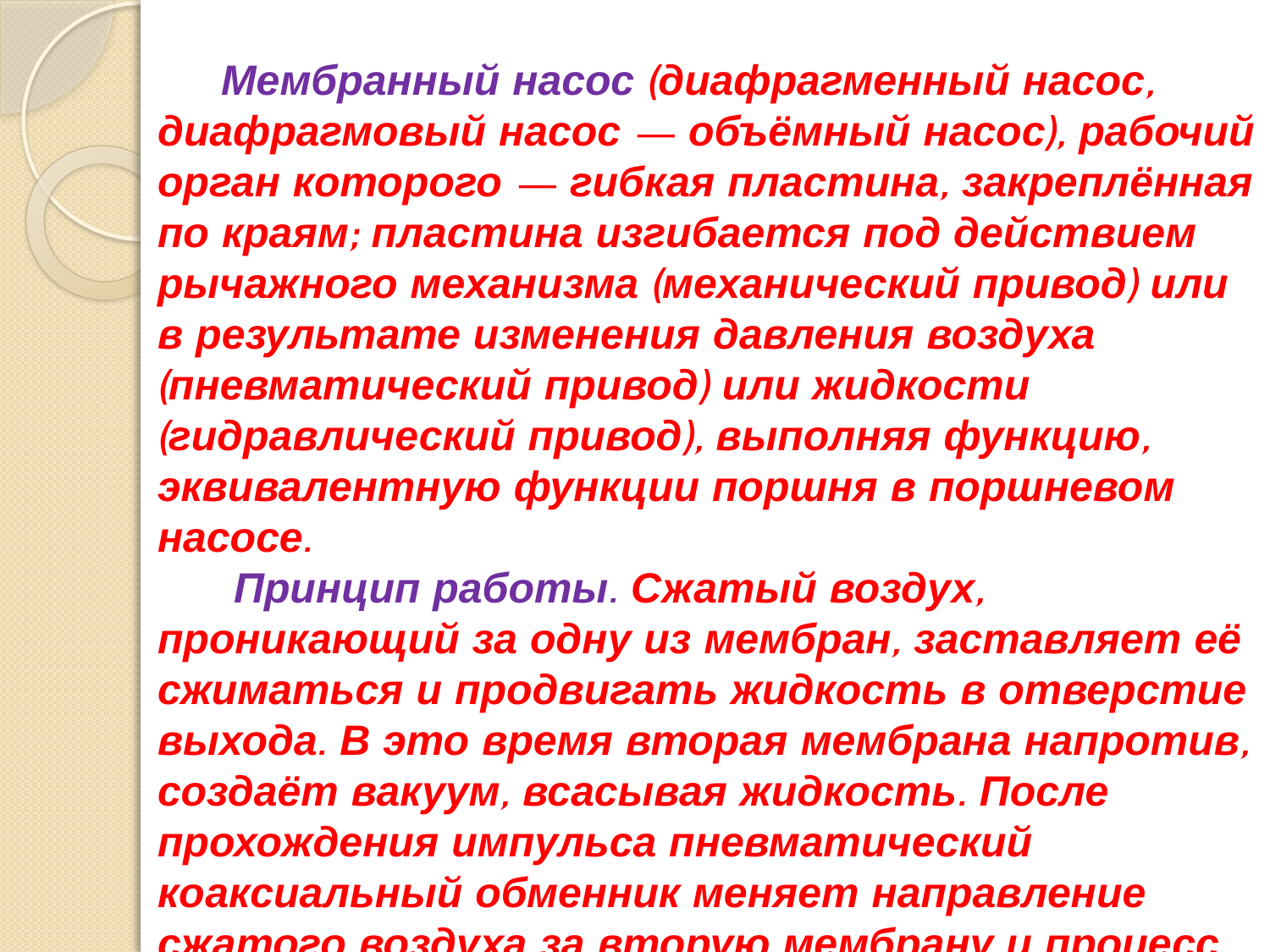

Мембранный насос (диафрагменный насос, диафрагмовый насос — объёмный насос), рабочий орган которого — гибкая пластина, закреплённая по краям; пластина изгибается под действием рычажного механизма (механический привод) или в результате изменения давления воздуха (пневматический привод) или жидкости (гидравлический привод), выполняя функцию, эквивалентную функции поршня в поршневом насосе.
      Принцип работы. Сжатый воздух, проникающий за одну из мембран, заставляет её сжиматься и продвигать жидкость в отверстие выхода. В это время вторая мембрана напротив, создаёт вакуум, всасывая жидкость. После прохождения импульса пневматический коаксиальный обменник меняет направление сжатого воздуха за вторую мембрану и процесс повторяется с другой стороны.